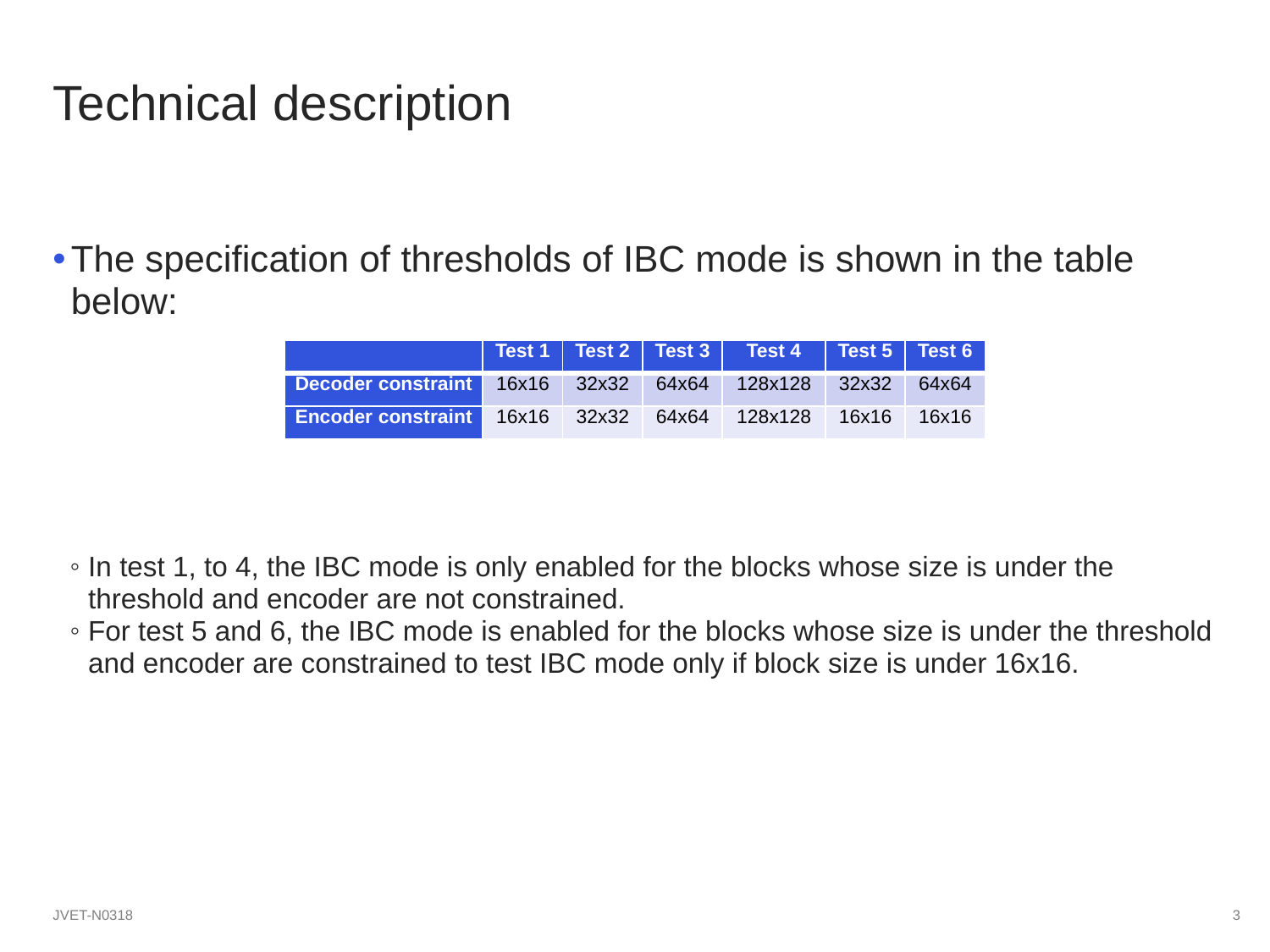

# Technical description
The specification of thresholds of IBC mode is shown in the table below:

In test 1, to 4, the IBC mode is only enabled for the blocks whose size is under the threshold and encoder are not constrained.
For test 5 and 6, the IBC mode is enabled for the blocks whose size is under the threshold and encoder are constrained to test IBC mode only if block size is under 16x16.
|  | Test 1 | Test 2 | Test 3 | Test 4 | Test 5 | Test 6 |
| --- | --- | --- | --- | --- | --- | --- |
| Decoder constraint | 16x16 | 32x32 | 64x64 | 128x128 | 32x32 | 64x64 |
| Encoder constraint | 16x16 | 32x32 | 64x64 | 128x128 | 16x16 | 16x16 |

JVET-N0318